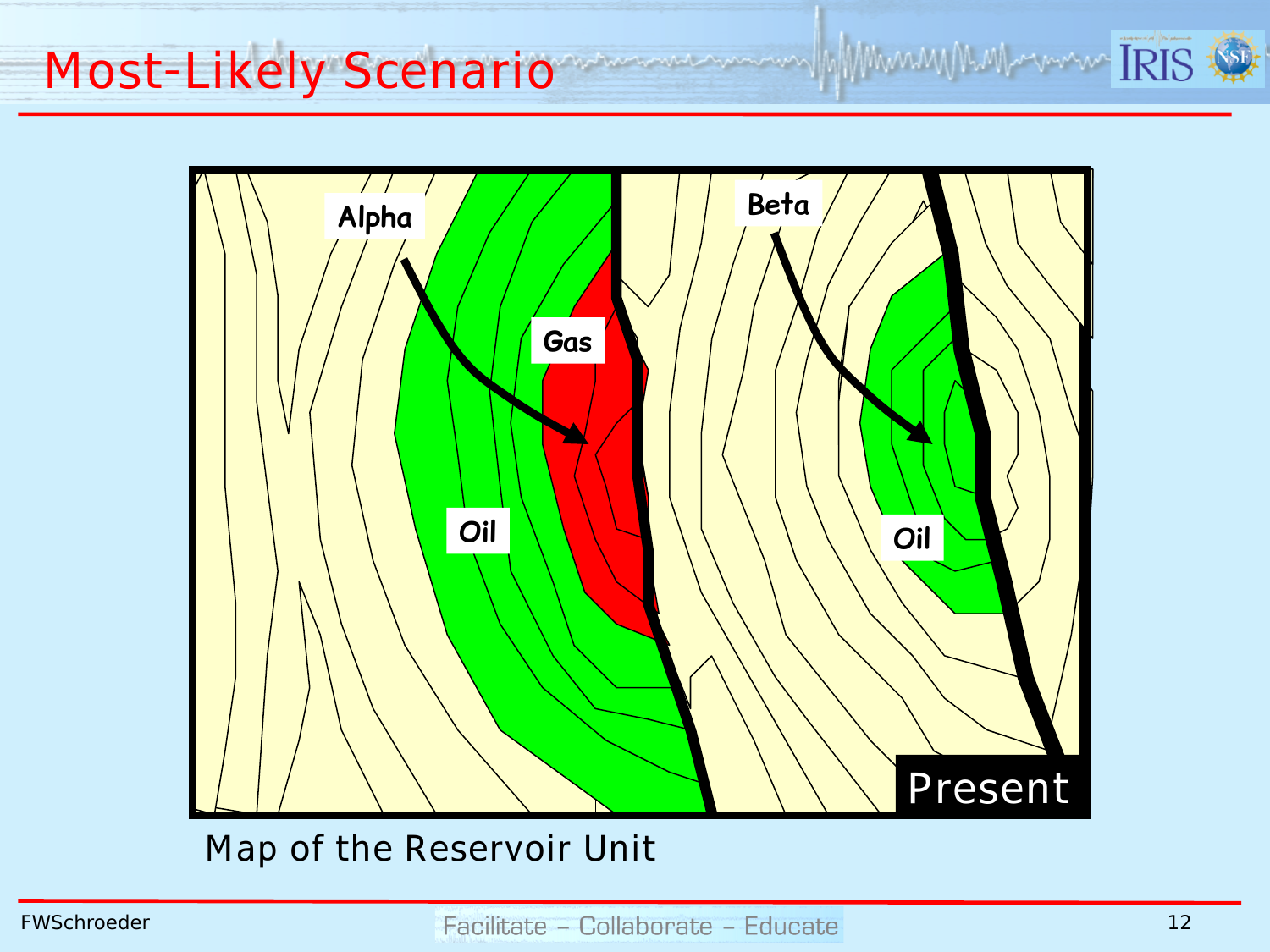

# Most-Likely Scenario

Beta
Alpha

Gas

Oil
Oil
Present
Map of the Reservoir Unit